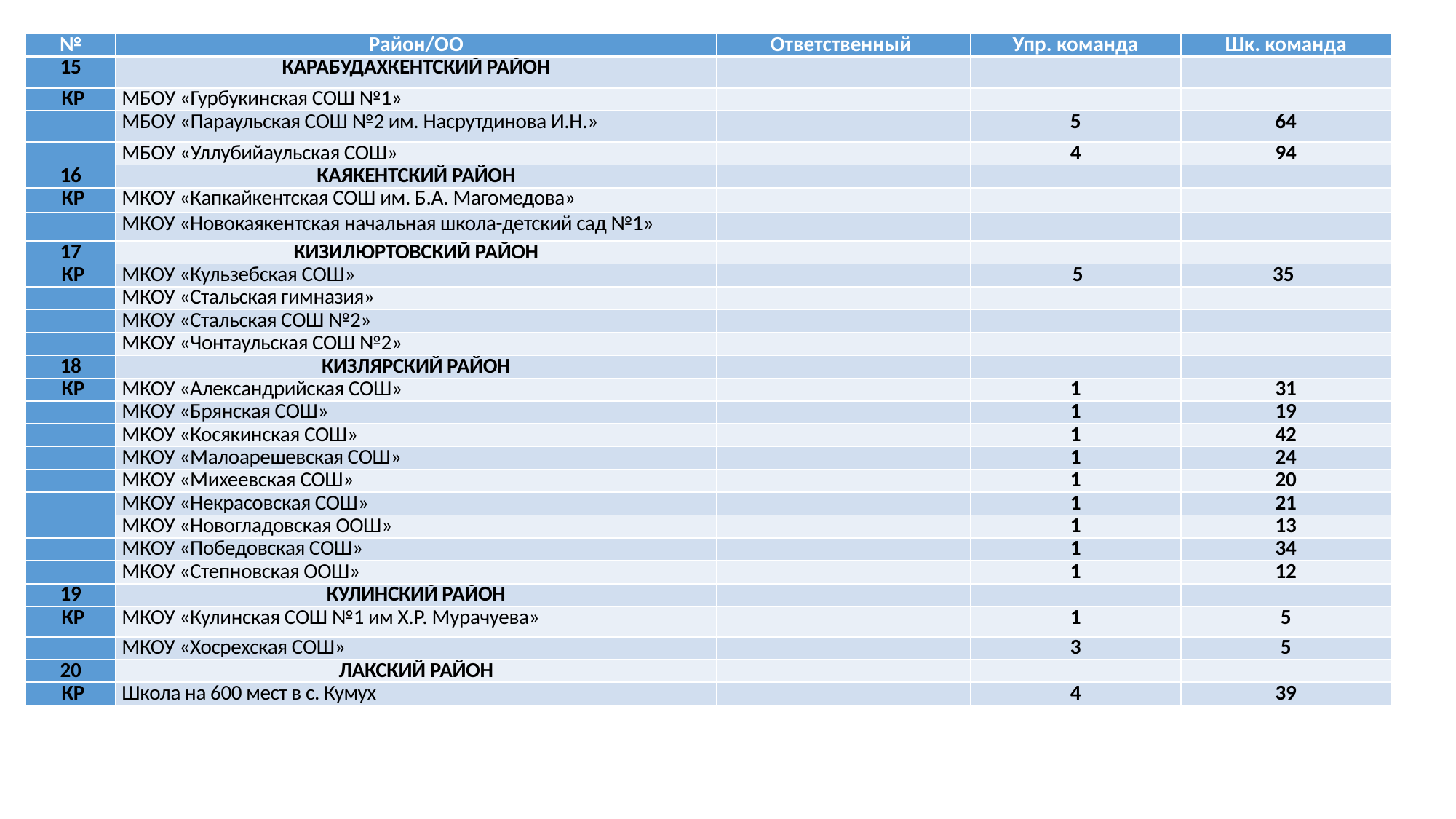

| № | Район/ОО | Ответственный | Упр. команда | Шк. команда |
| --- | --- | --- | --- | --- |
| 15 | КАРАБУДАХКЕНТСКИЙ РАЙОН |  |  |  |
| КР | МБОУ «Гурбукинская СОШ №1» |  |  |  |
|  | МБОУ «Параульская СОШ №2 им. Насрутдинова И.Н.» |  | 5 | 64 |
|  | МБОУ «Уллубийаульская СОШ» |  | 4 | 94 |
| 16 | КАЯКЕНТСКИЙ РАЙОН |  |  |  |
| КР | МКОУ «Капкайкентская СОШ им. Б.А. Магомедова» |  |  |  |
|  | МКОУ «Новокаякентская начальная школа-детский сад №1» |  |  |  |
| 17 | КИЗИЛЮРТОВСКИЙ РАЙОН |  |  |  |
| КР | МКОУ «Кульзебская СОШ» |  | 5 | 35 |
|  | МКОУ «Стальская гимназия» |  |  |  |
|  | МКОУ «Стальская СОШ №2» |  |  |  |
|  | МКОУ «Чонтаульская СОШ №2» |  |  |  |
| 18 | КИЗЛЯРСКИЙ РАЙОН |  |  |  |
| КР | МКОУ «Александрийская СОШ» |  | 1 | 31 |
|  | МКОУ «Брянская СОШ» |  | 1 | 19 |
|  | МКОУ «Косякинская СОШ» |  | 1 | 42 |
|  | МКОУ «Малоарешевская СОШ» |  | 1 | 24 |
|  | МКОУ «Михеевская СОШ» |  | 1 | 20 |
|  | МКОУ «Некрасовская СОШ» |  | 1 | 21 |
|  | МКОУ «Новогладовская ООШ» |  | 1 | 13 |
|  | МКОУ «Победовская СОШ» |  | 1 | 34 |
|  | МКОУ «Степновская ООШ» |  | 1 | 12 |
| 19 | КУЛИНСКИЙ РАЙОН |  |  |  |
| КР | МКОУ «Кулинская СОШ №1 им Х.Р. Мурачуева» |  | 1 | 5 |
|  | МКОУ «Хосрехская СОШ» |  | 3 | 5 |
| 20 | ЛАКСКИЙ РАЙОН |  |  |  |
| КР | Школа на 600 мест в с. Кумух |  | 4 | 39 |